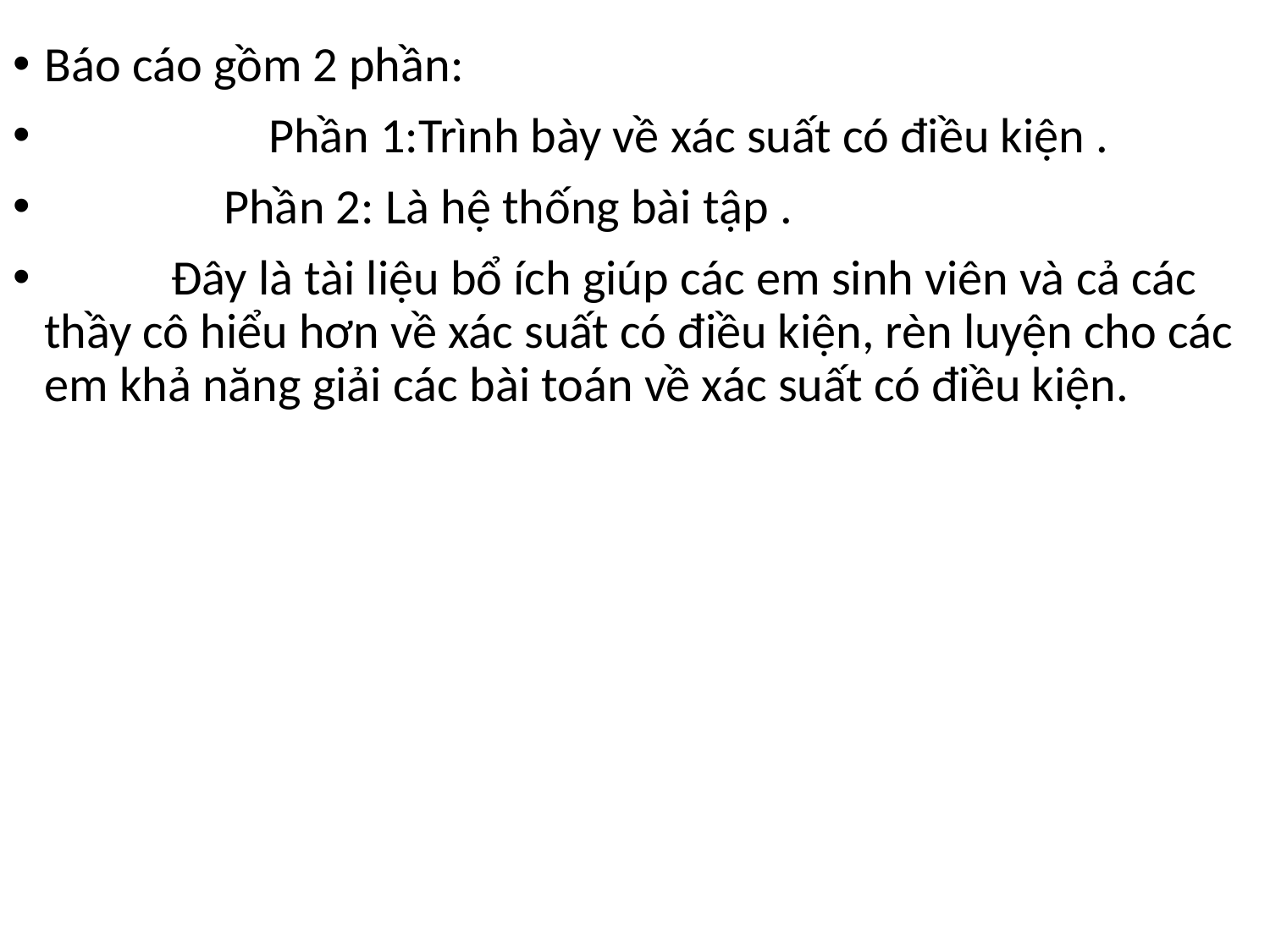

Báo cáo gồm 2 phần:
                    Phần 1:Trình bày về xác suất có điều kiện .
                Phần 2: Là hệ thống bài tập .
 	Đây là tài liệu bổ ích giúp các em sinh viên và cả các thầy cô hiểu hơn về xác suất có điều kiện, rèn luyện cho các em khả năng giải các bài toán về xác suất có điều kiện.